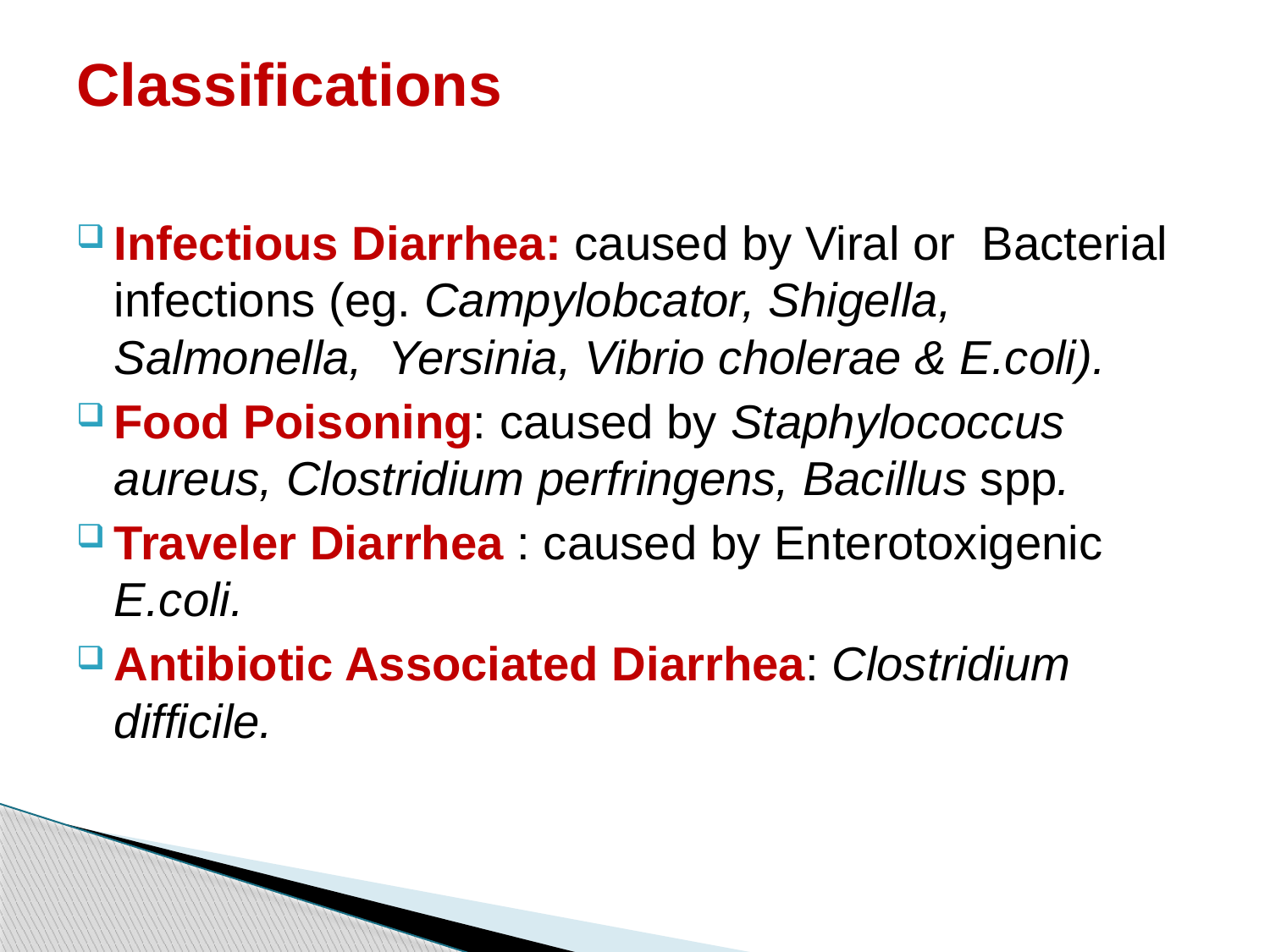

Classifications
Infectious Diarrhea: caused by Viral or  Bacterial infections (eg. Campylobcator, Shigella, Salmonella,  Yersinia, Vibrio cholerae & E.coli).
Food Poisoning: caused by Staphylococcus aureus, Clostridium perfringens, Bacillus spp.
Traveler Diarrhea : caused by Enterotoxigenic E.coli.
Antibiotic Associated Diarrhea: Clostridium difficile.